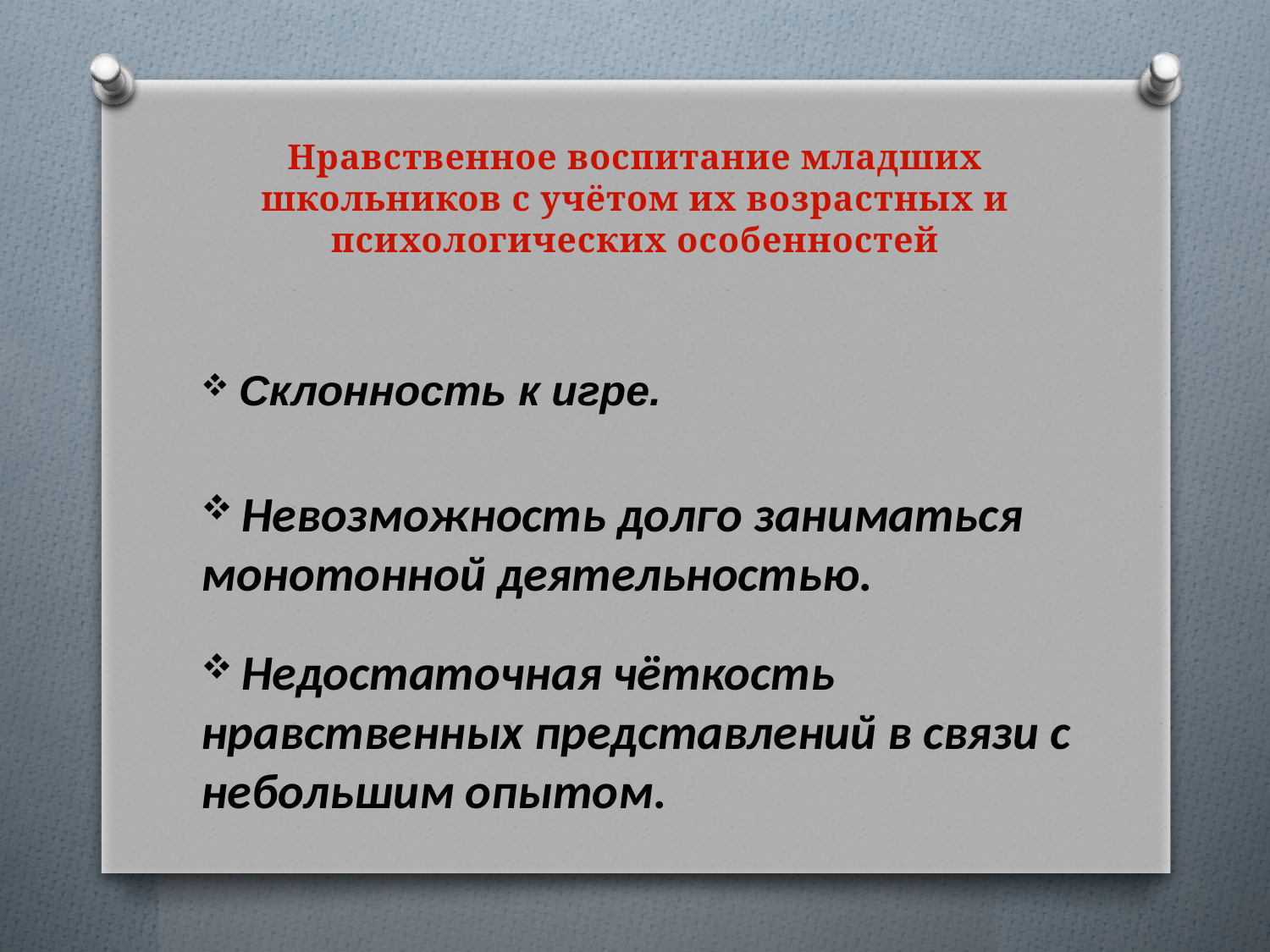

# Нравственное воспитание младших школьников с учётом их возрастных и психологических особенностей
 Склонность к игре.
 Невозможность долго заниматься монотонной деятельностью.
 Недостаточная чёткость нравственных представлений в связи с небольшим опытом.